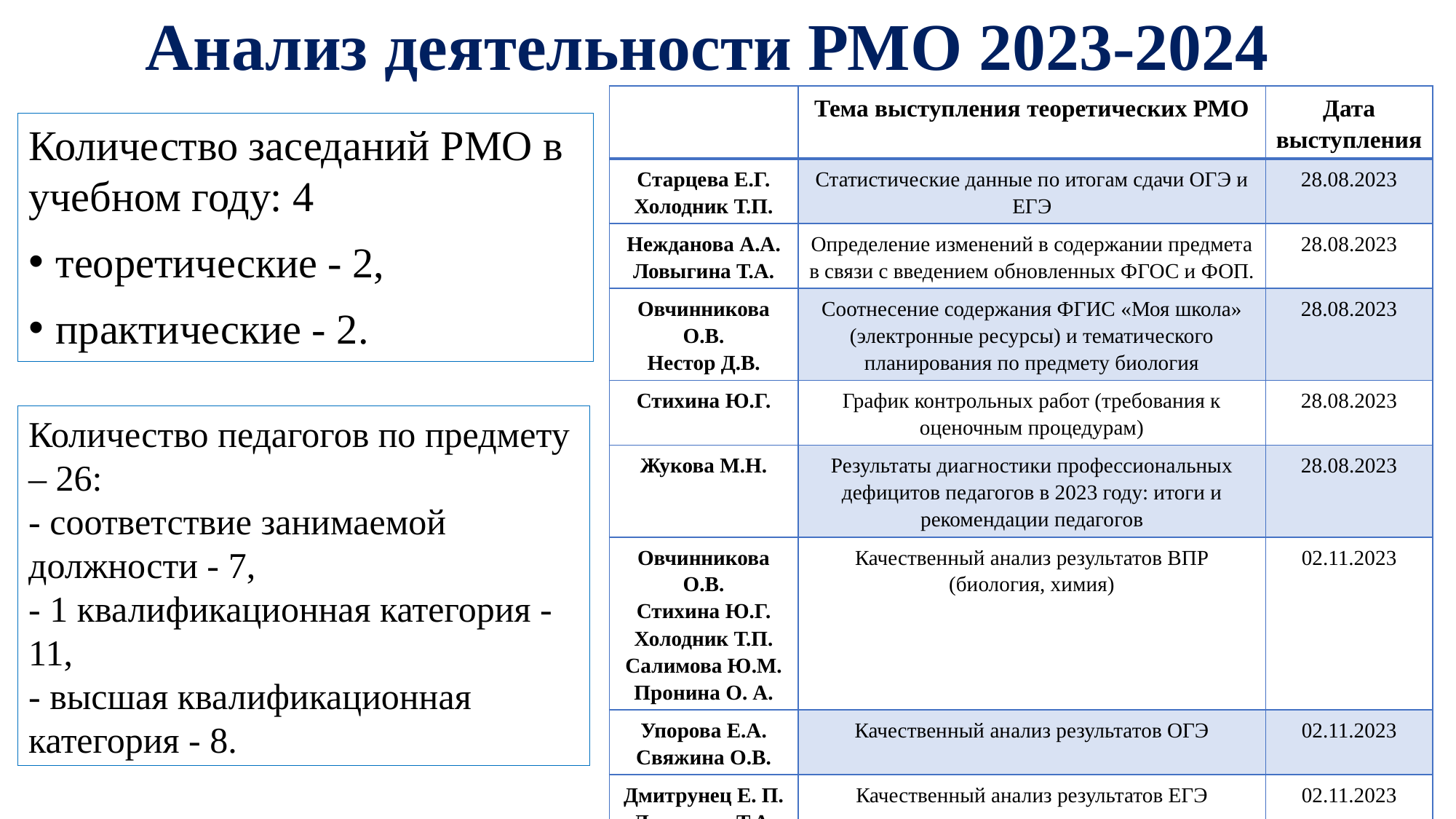

Анализ деятельности РМО 2023-2024
|  | Тема выступления теоретических РМО | Дата выступления |
| --- | --- | --- |
| Старцева Е.Г. Холодник Т.П. | Статистические данные по итогам сдачи ОГЭ и ЕГЭ | 28.08.2023 |
| Нежданова А.А. Ловыгина Т.А. | Определение изменений в содержании предмета в связи с введением обновленных ФГОС и ФОП. | 28.08.2023 |
| Овчинникова О.В. Нестор Д.В. | Соотнесение содержания ФГИС «Моя школа» (электронные ресурсы) и тематического планирования по предмету биология | 28.08.2023 |
| Стихина Ю.Г. | График контрольных работ (требования к оценочным процедурам) | 28.08.2023 |
| Жукова М.Н. | Результаты диагностики профессиональных дефицитов педагогов в 2023 году: итоги и рекомендации педагогов | 28.08.2023 |
| Овчинникова О.В. Стихина Ю.Г. Холодник Т.П. Салимова Ю.М. Пронина О. А. | Качественный анализ результатов ВПР (биология, химия) | 02.11.2023 |
| Упорова Е.А. Свяжина О.В. | Качественный анализ результатов ОГЭ | 02.11.2023 |
| Дмитрунец Е. П. Ловыгина Т.А. | Качественный анализ результатов ЕГЭ | 02.11.2023 |
Количество заседаний РМО в учебном году: 4
теоретические - 2,
практические - 2.

Количество педагогов по предмету – 26:
- соответствие занимаемой должности - 7,
- 1 квалификационная категория - 11,
- высшая квалификационная категория - 8.